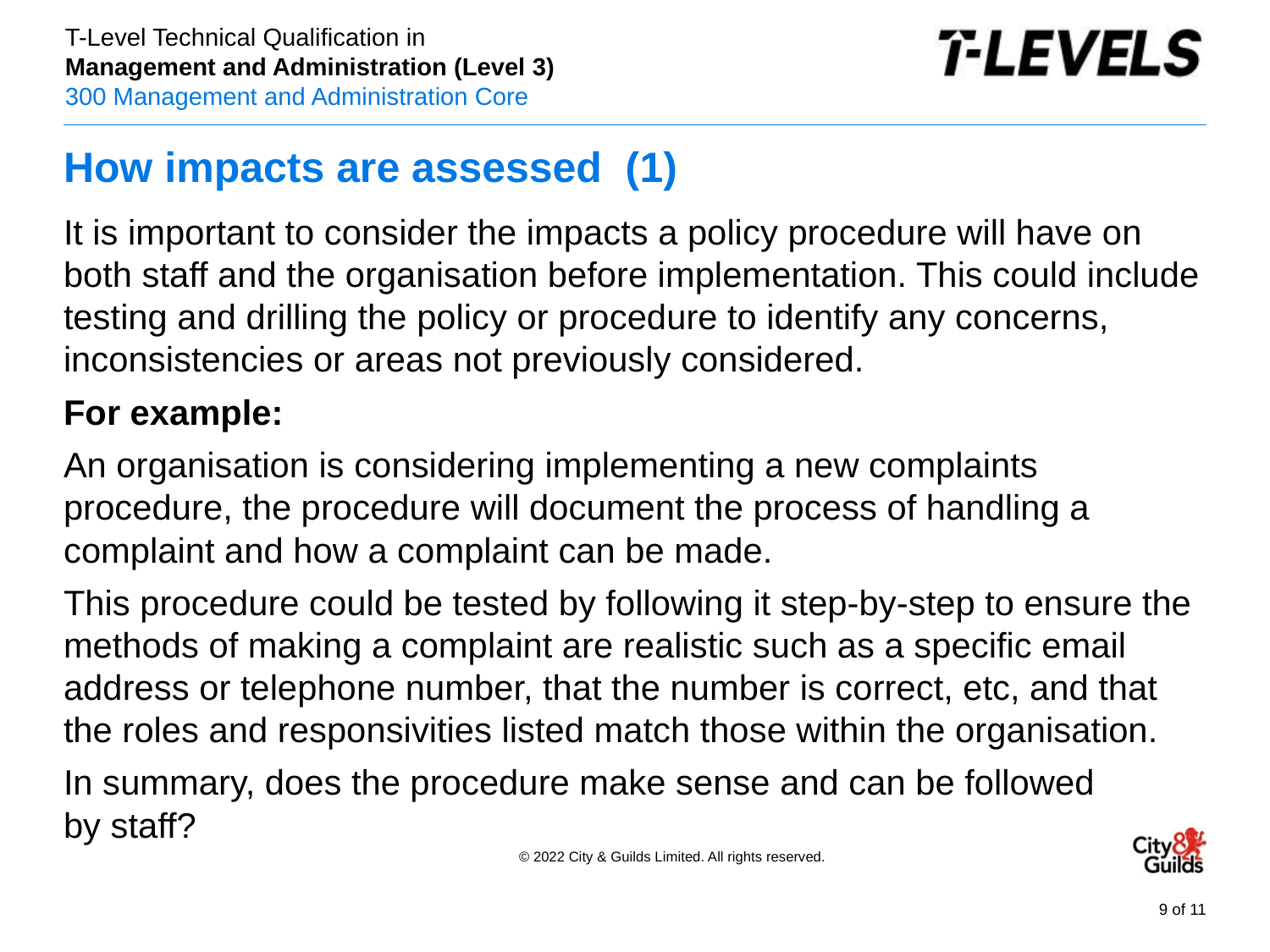

# How impacts are assessed  (1)
It is important to consider the impacts a policy procedure will have on both staff and the organisation before implementation. This could include testing and drilling the policy or procedure to identify any concerns, inconsistencies or areas not previously considered.
For example:
An organisation is considering implementing a new complaints procedure, the procedure will document the process of handling a complaint and how a complaint can be made.
This procedure could be tested by following it step-by-step to ensure the methods of making a complaint are realistic such as a specific email address or telephone number, that the number is correct, etc, and that the roles and responsivities listed match those within the organisation.
In summary, does the procedure make sense and can be followed
by staff?